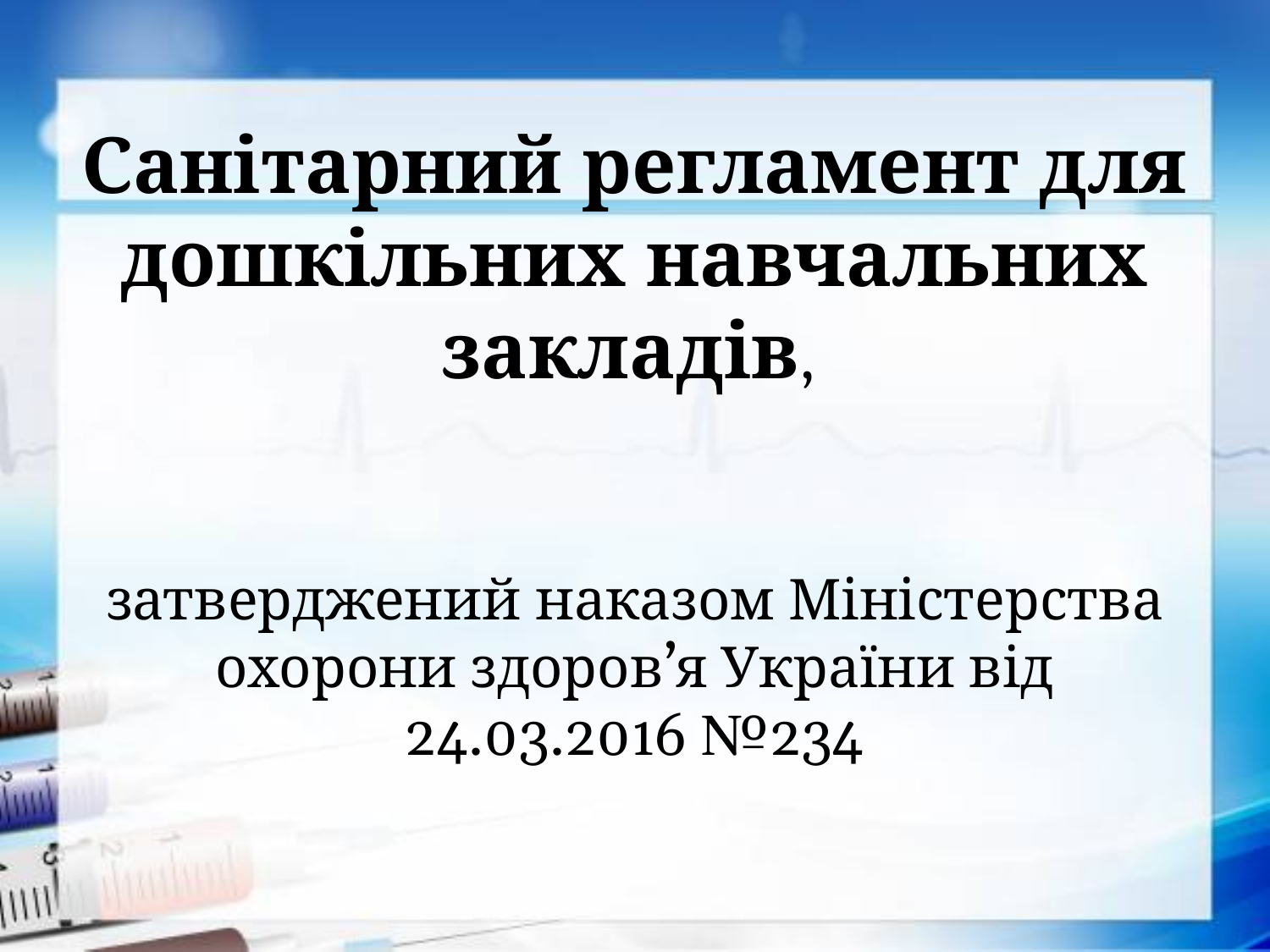

Санітарний регламент для дошкільних навчальних закладів,

затверджений наказом Міністерства охорони здоров’я України від 24.03.2016 №234